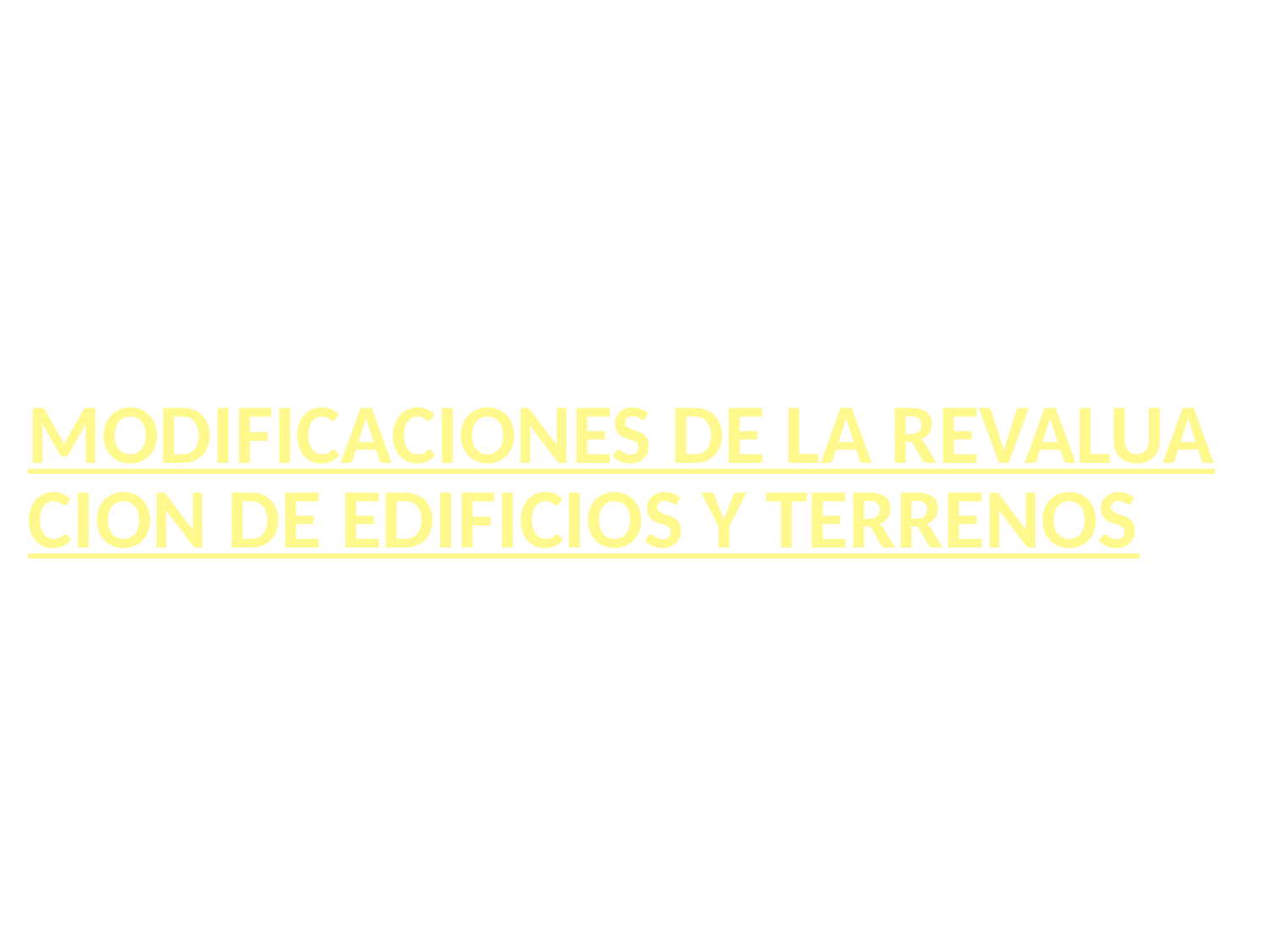

# MODIFICACIONES DE LA REVALUACION DE EDIFICIOS Y TERRENOS